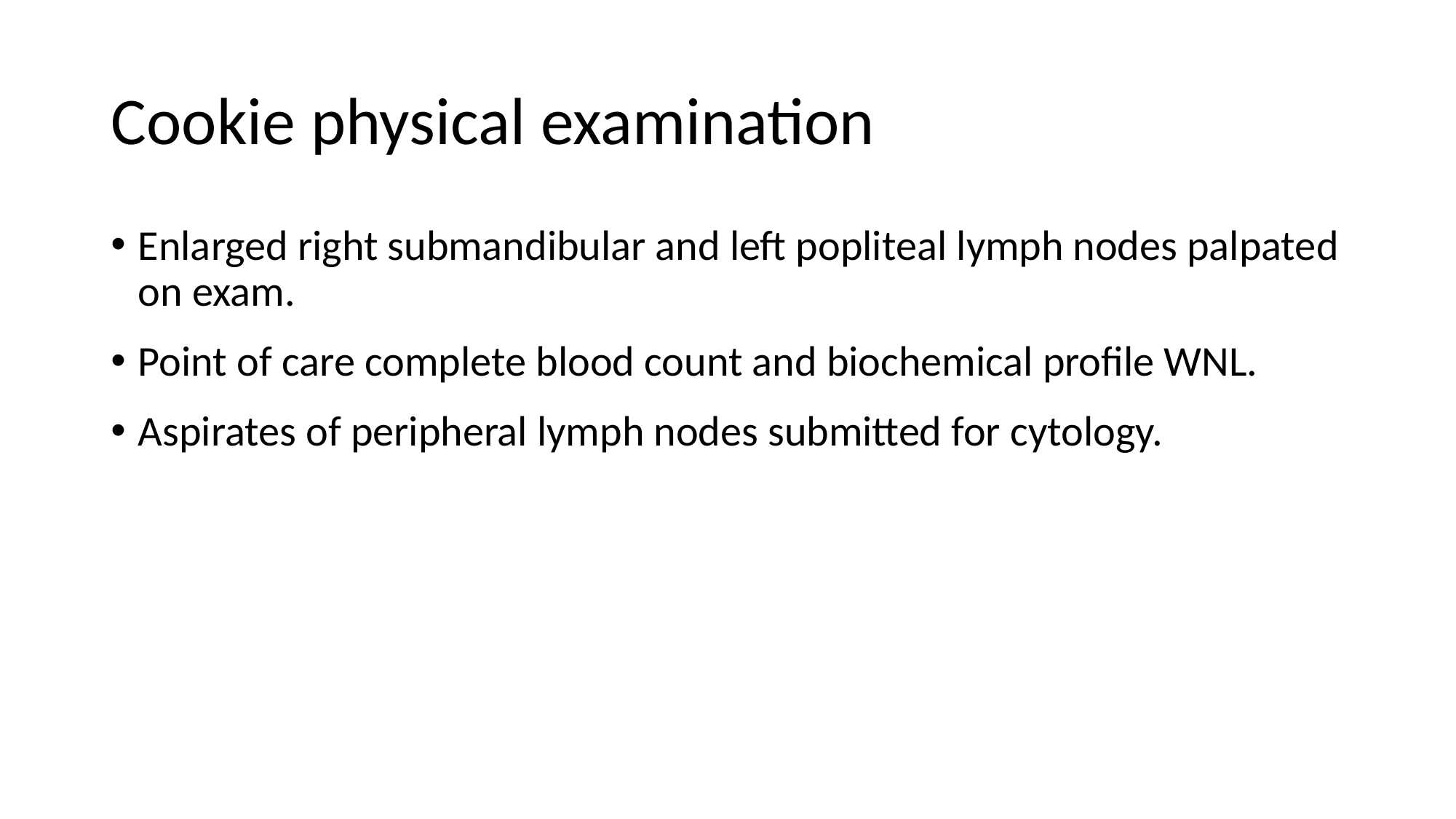

# Cookie physical examination
Enlarged right submandibular and left popliteal lymph nodes palpated on exam.
Point of care complete blood count and biochemical profile WNL.
Aspirates of peripheral lymph nodes submitted for cytology.